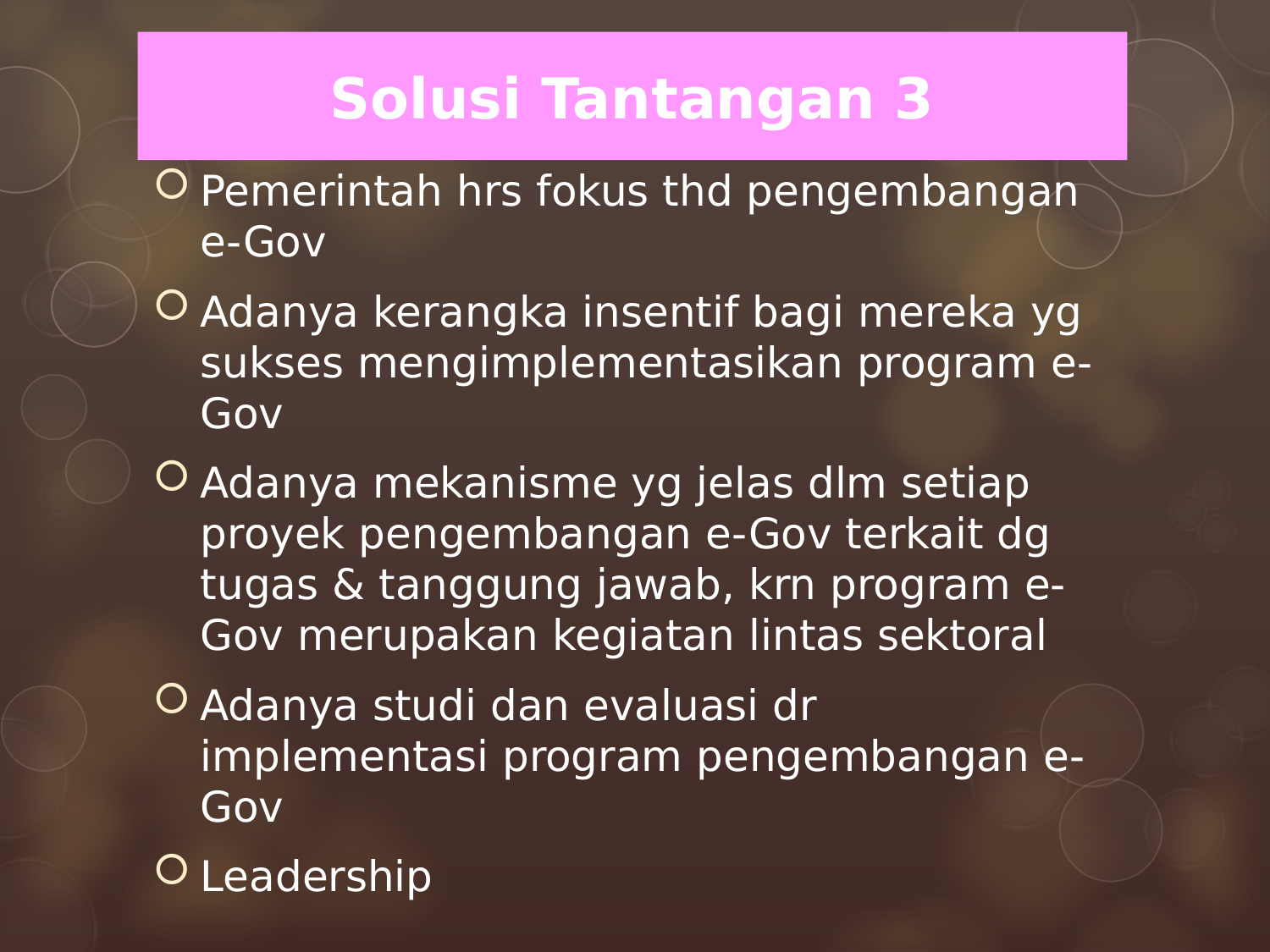

# Solusi Tantangan 3
Pemerintah hrs fokus thd pengembangan e-Gov
Adanya kerangka insentif bagi mereka yg sukses mengimplementasikan program e-Gov
Adanya mekanisme yg jelas dlm setiap proyek pengembangan e-Gov terkait dg tugas & tanggung jawab, krn program e-Gov merupakan kegiatan lintas sektoral
Adanya studi dan evaluasi dr implementasi program pengembangan e-Gov
Leadership